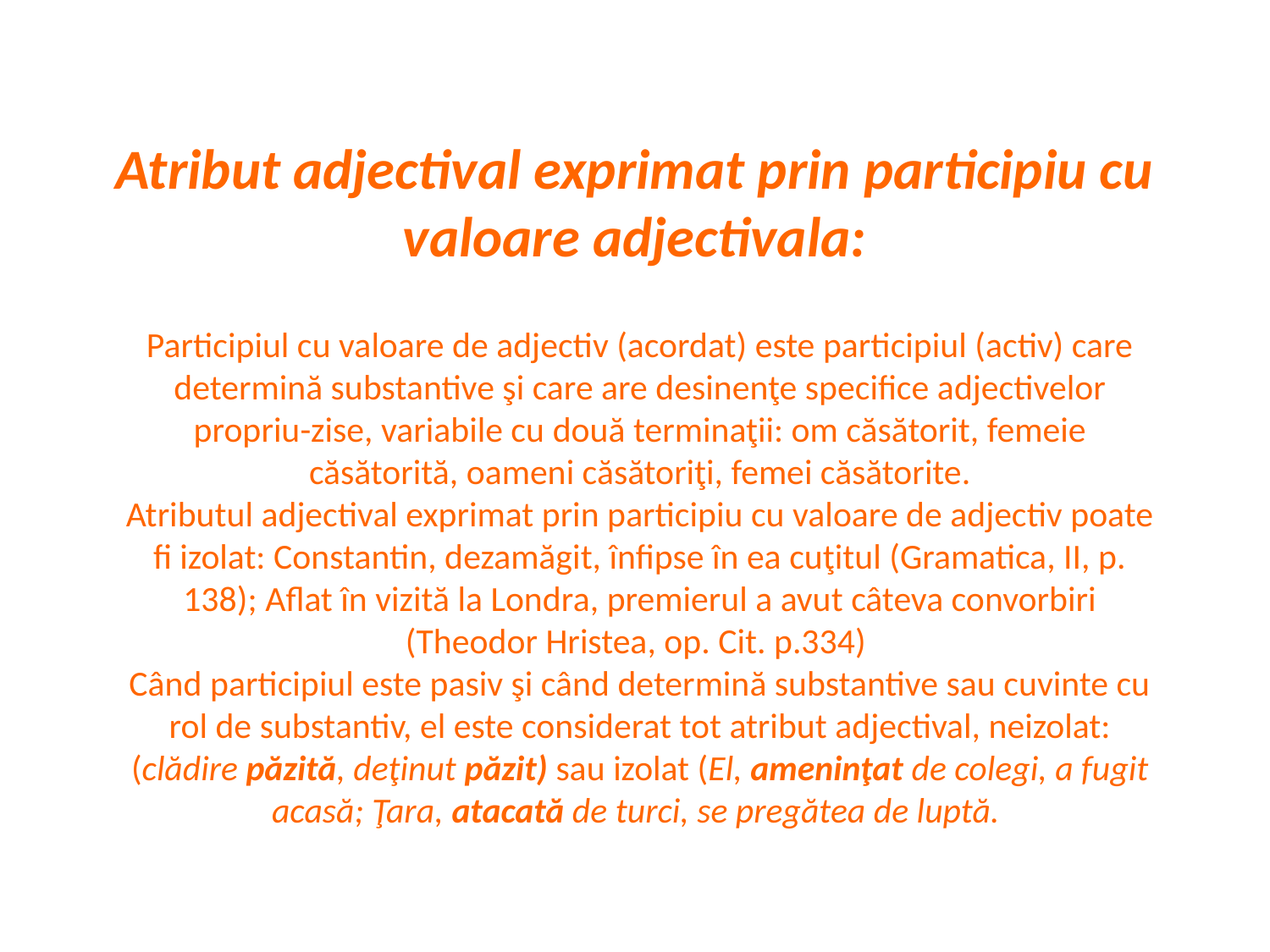

Atribut adjectival exprimat prin participiu cu valoare adjectivala:
Participiul cu valoare de adjectiv (acordat) este participiul (activ) care determină substantive şi care are desinenţe specifice adjectivelor propriu-zise, variabile cu două terminaţii: om căsătorit, femeie căsătorită, oameni căsătoriţi, femei căsătorite.
Atributul adjectival exprimat prin participiu cu valoare de adjectiv poate fi izolat: Constantin, dezamăgit, înfipse în ea cuţitul (Gramatica, II, p. 138); Aflat în vizită la Londra, premierul a avut câteva convorbiri (Theodor Hristea, op. Cit. p.334)
Când participiul este pasiv şi când determină substantive sau cuvinte cu rol de substantiv, el este considerat tot atribut adjectival, neizolat: (clădire păzită, deţinut păzit) sau izolat (El, ameninţat de colegi, a fugit acasă; Ţara, atacată de turci, se pregătea de luptă.